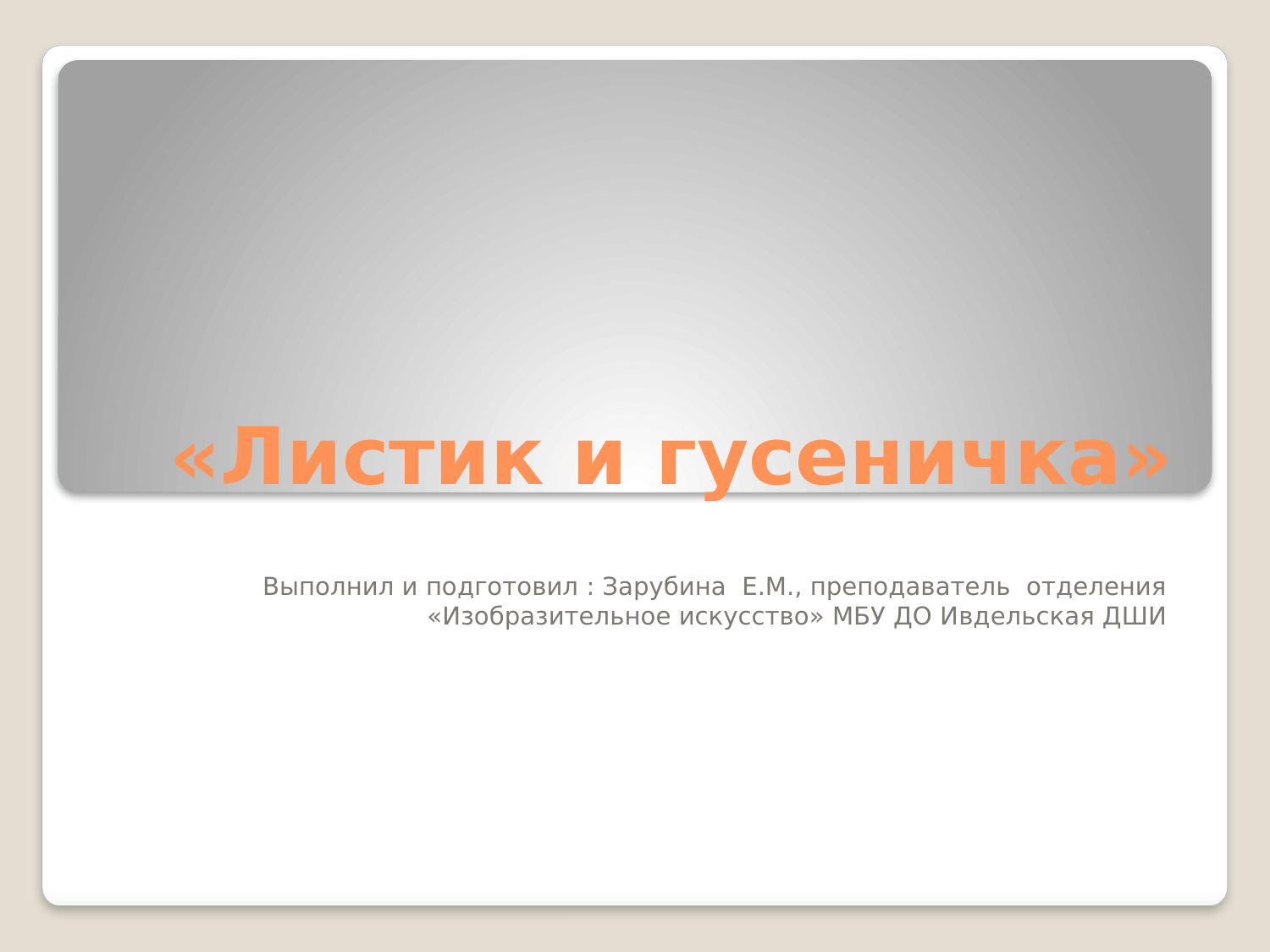

# «Листик и гусеничка»

Выполнил и подготовил : Зарубина  Е.М., преподаватель  отделения «Изобразительное искусство» МБУ ДО Ивдельская ДШИ